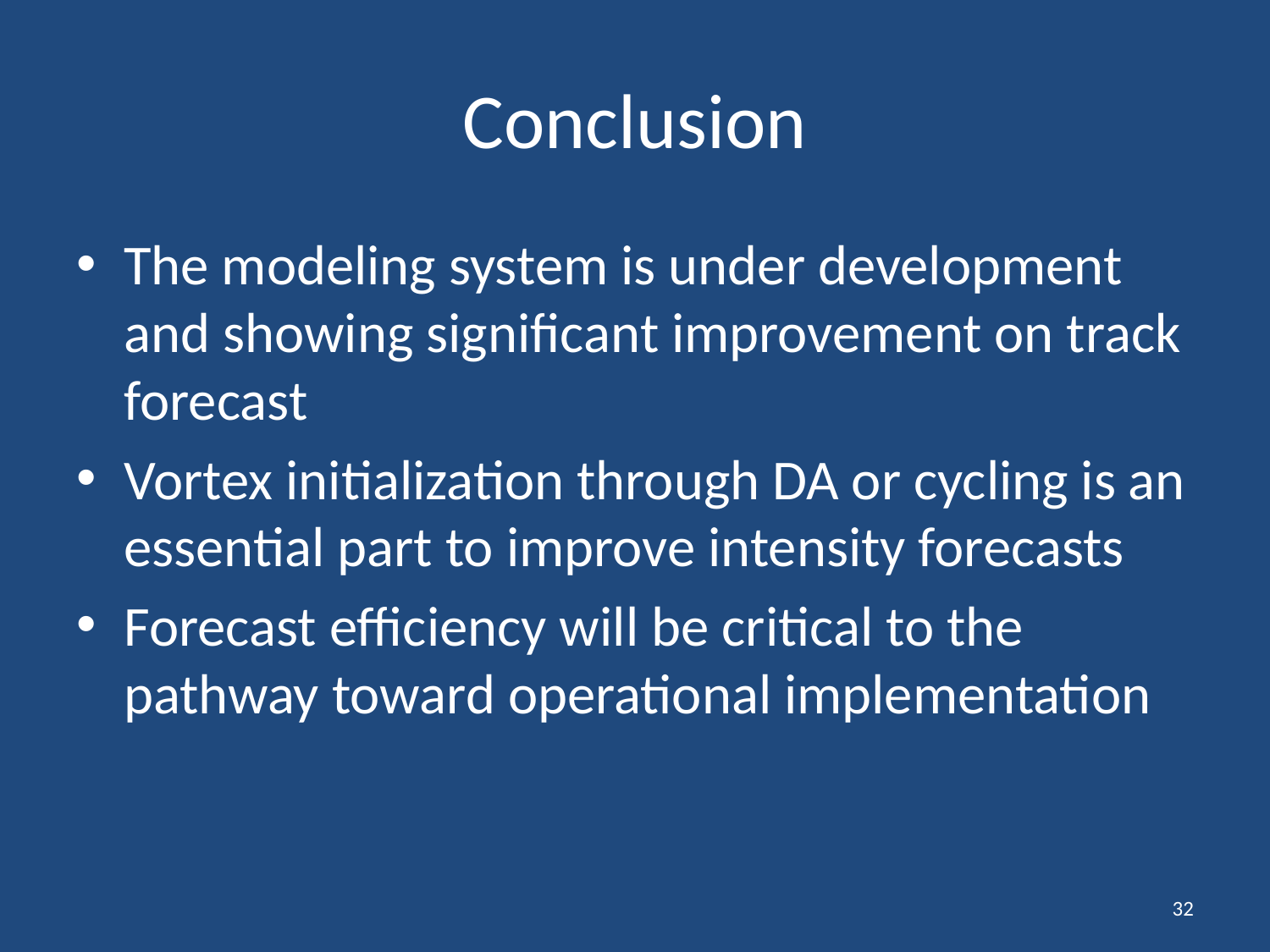

# Conclusion
The modeling system is under development and showing significant improvement on track forecast
Vortex initialization through DA or cycling is an essential part to improve intensity forecasts
Forecast efficiency will be critical to the pathway toward operational implementation
32